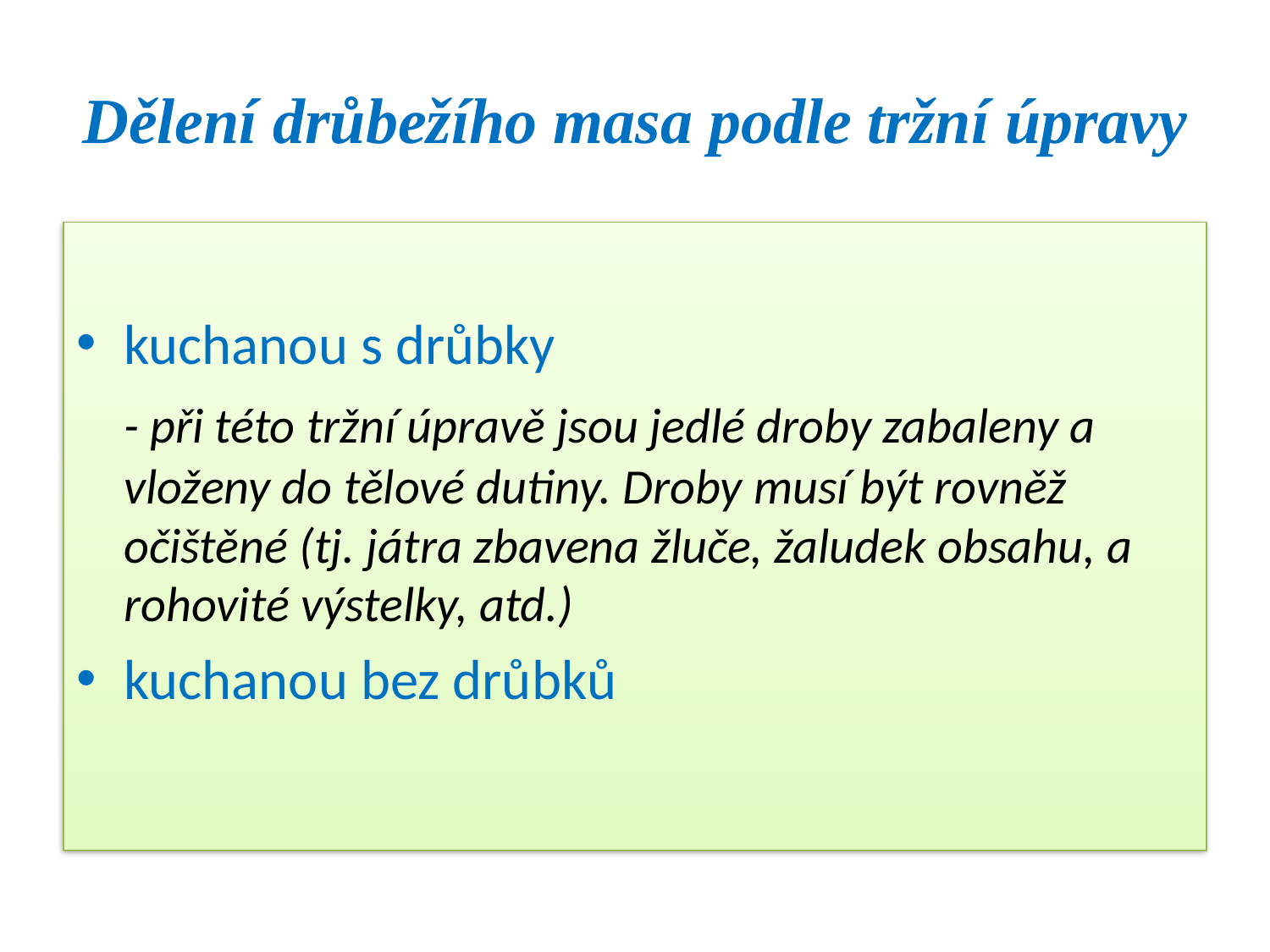

# Dělení drůbežího masa podle tržní úpravy

kuchanou s drůbky
	- při této tržní úpravě jsou jedlé droby zabaleny a   vloženy do tělové dutiny. Droby musí být rovněž očištěné (tj. játra zbavena žluče, žaludek obsahu, a rohovité výstelky, atd.)
kuchanou bez drůbků